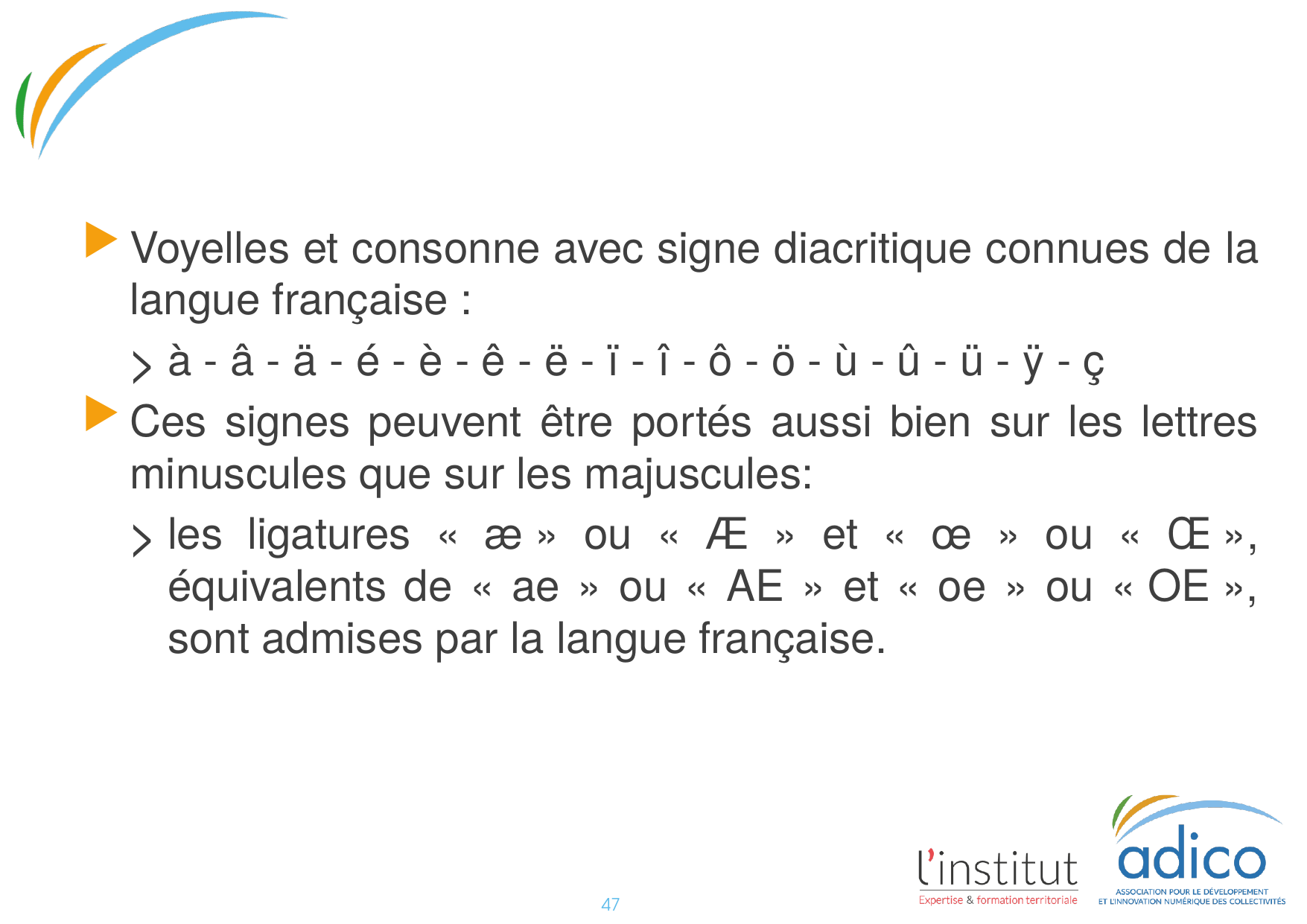

#

Voyelles et consonne avec signe diacritique connues de la langue française :
à - â - ä - é - è - ê - ë - ï - î - ô - ö - ù - û - ü - ÿ - ç
Ces signes peuvent être portés aussi bien sur les lettres minuscules que sur les majuscules:
les ligatures « æ » ou « Æ » et « œ » ou « Œ », équivalents de « ae » ou « AE » et « oe » ou « OE », sont admises par la langue française.